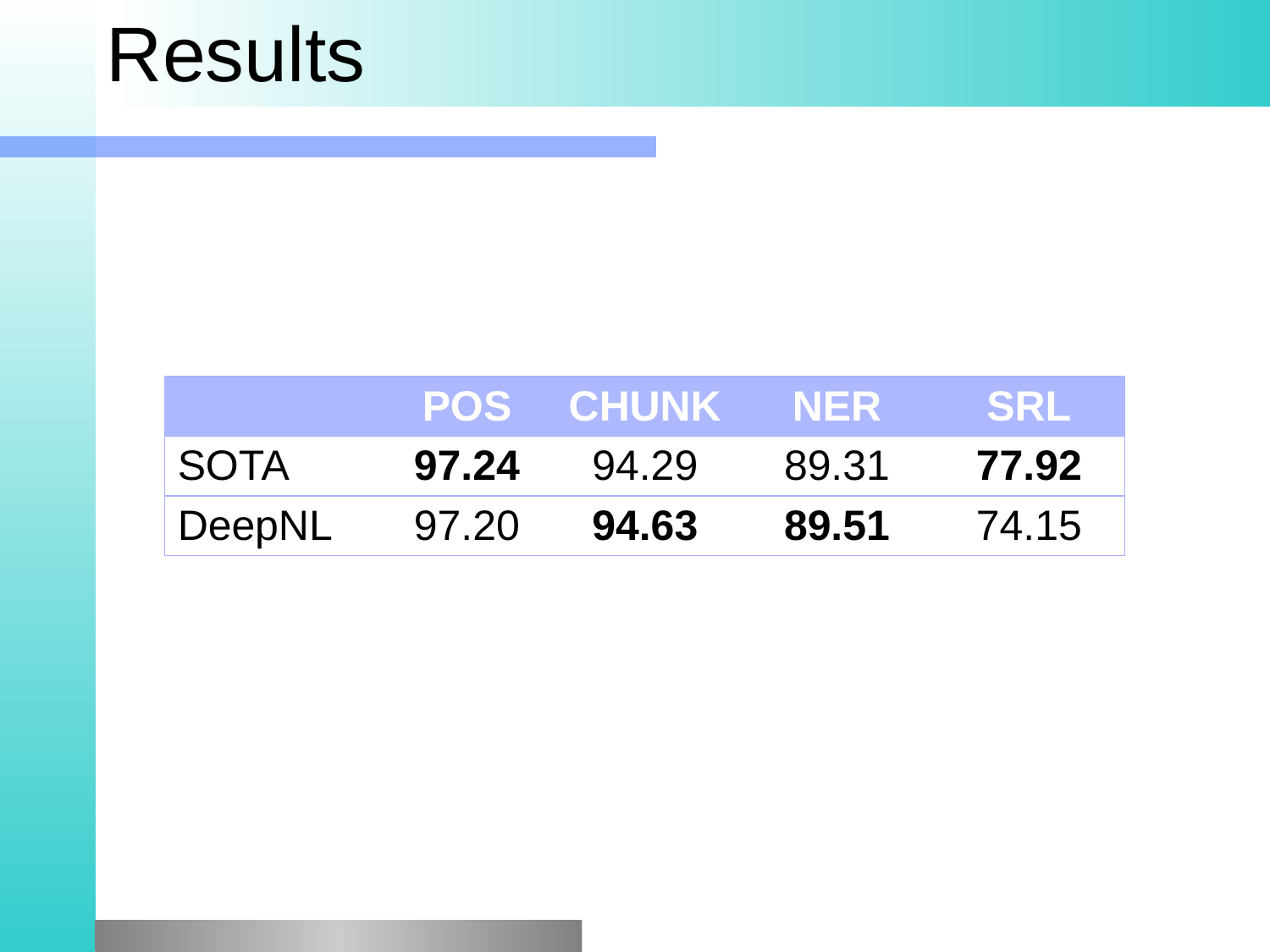

# Results
|  | POS | CHUNK | NER | SRL |
| --- | --- | --- | --- | --- |
| SOTA | 97.24 | 94.29 | 89.31 | 77.92 |
| DeepNL | 97.20 | 94.63 | 89.51 | 74.15 |